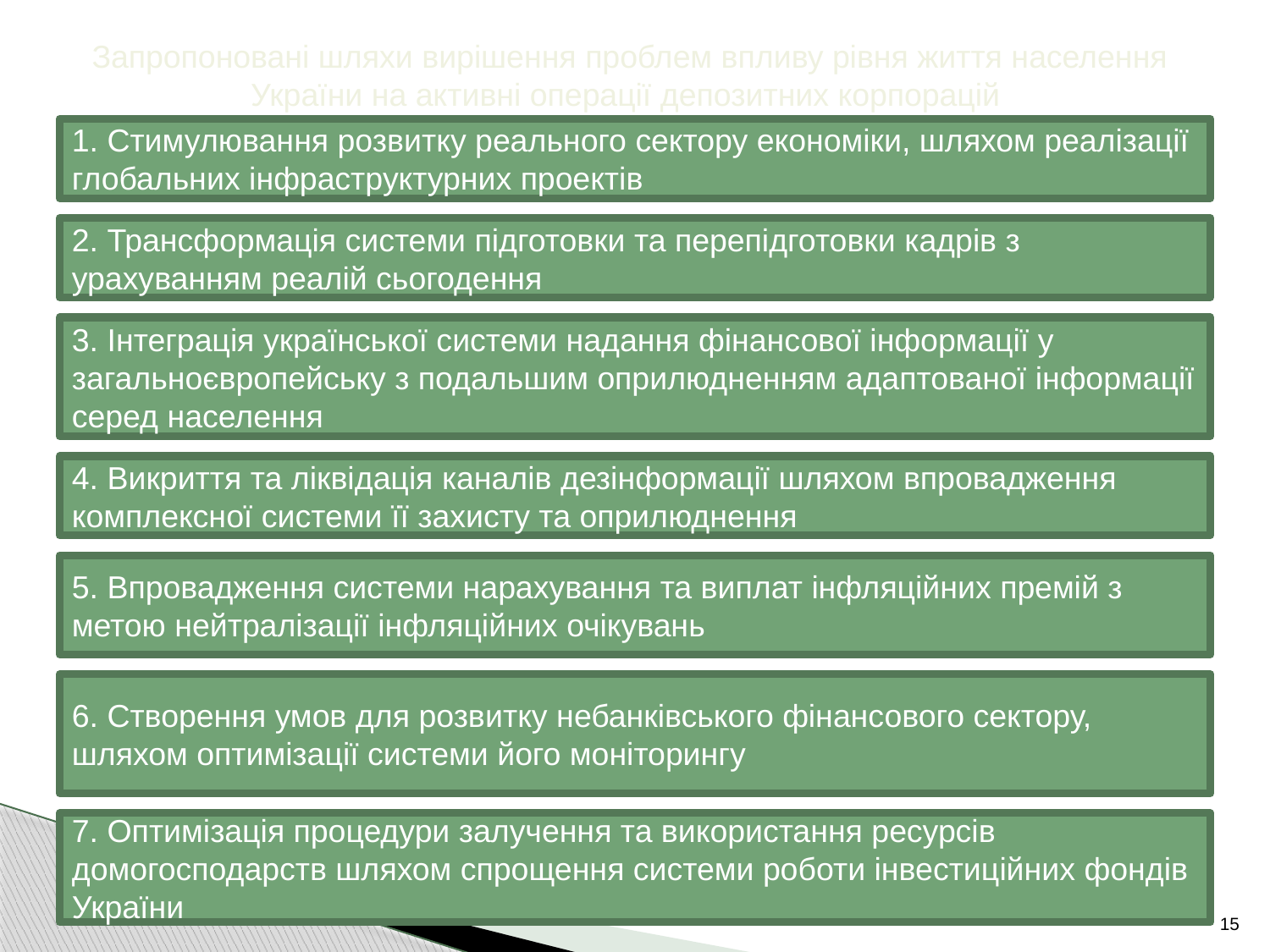

Запропоновані шляхи вирішення проблем впливу рівня життя населення України на активні операції депозитних корпорацій
1. Стимулювання розвитку реального сектору економіки, шляхом реалізації глобальних інфраструктурних проектів
2. Трансформація системи підготовки та перепідготовки кадрів з урахуванням реалій сьогодення
3. Інтеграція української системи надання фінансової інформації у загальноєвропейську з подальшим оприлюдненням адаптованої інформації серед населення
4. Викриття та ліквідація каналів дезінформації шляхом впровадження комплексної системи її захисту та оприлюднення
5. Впровадження системи нарахування та виплат інфляційних премій з метою нейтралізації інфляційних очікувань
6. Створення умов для розвитку небанківського фінансового сектору, шляхом оптимізації системи його моніторингу
7. Оптимізація процедури залучення та використання ресурсів домогосподарств шляхом спрощення системи роботи інвестиційних фондів України
15